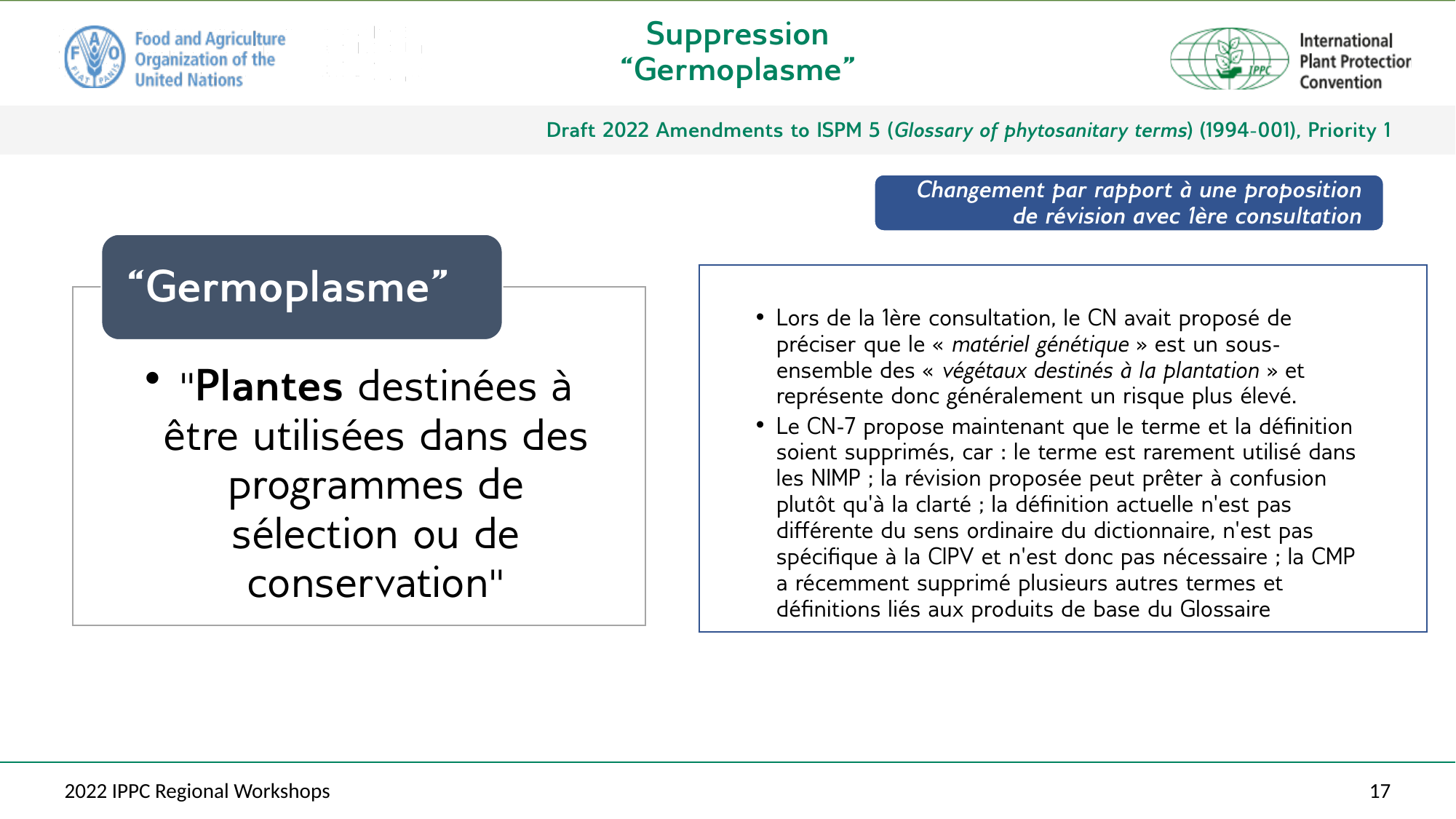

# Suppression “Germoplasme”
Lors de la 1ère consultation, le CN avait proposé de préciser que le « matériel génétique » est un sous-ensemble des « végétaux destinés à la plantation » et représente donc généralement un risque plus élevé.
Le CN-7 propose maintenant que le terme et la définition soient supprimés, car : le terme est rarement utilisé dans les NIMP ; la révision proposée peut prêter à confusion plutôt qu'à la clarté ; la définition actuelle n'est pas différente du sens ordinaire du dictionnaire, n'est pas spécifique à la CIPV et n'est donc pas nécessaire ; la CMP a récemment supprimé plusieurs autres termes et définitions liés aux produits de base du Glossaire
Changement par rapport à une proposition de révision avec 1ère consultation
"Plantes destinées à être utilisées dans des programmes de sélection ou de conservation"
“Germoplasme”